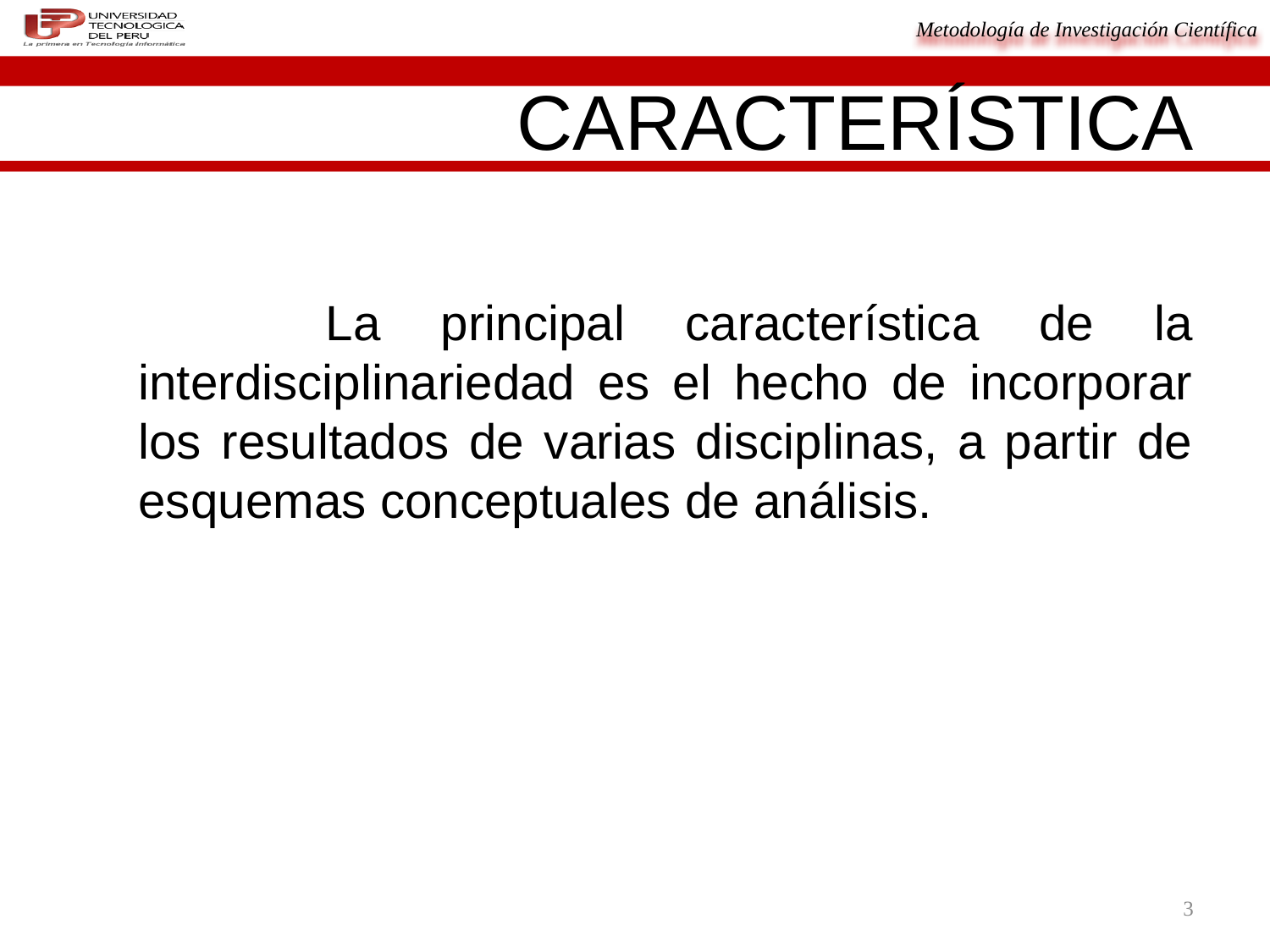

# CARACTERÍSTICA

    La principal característica de la interdisciplinariedad es el hecho de incorporar los resultados de varias disciplinas, a partir de esquemas conceptuales de análisis.

3